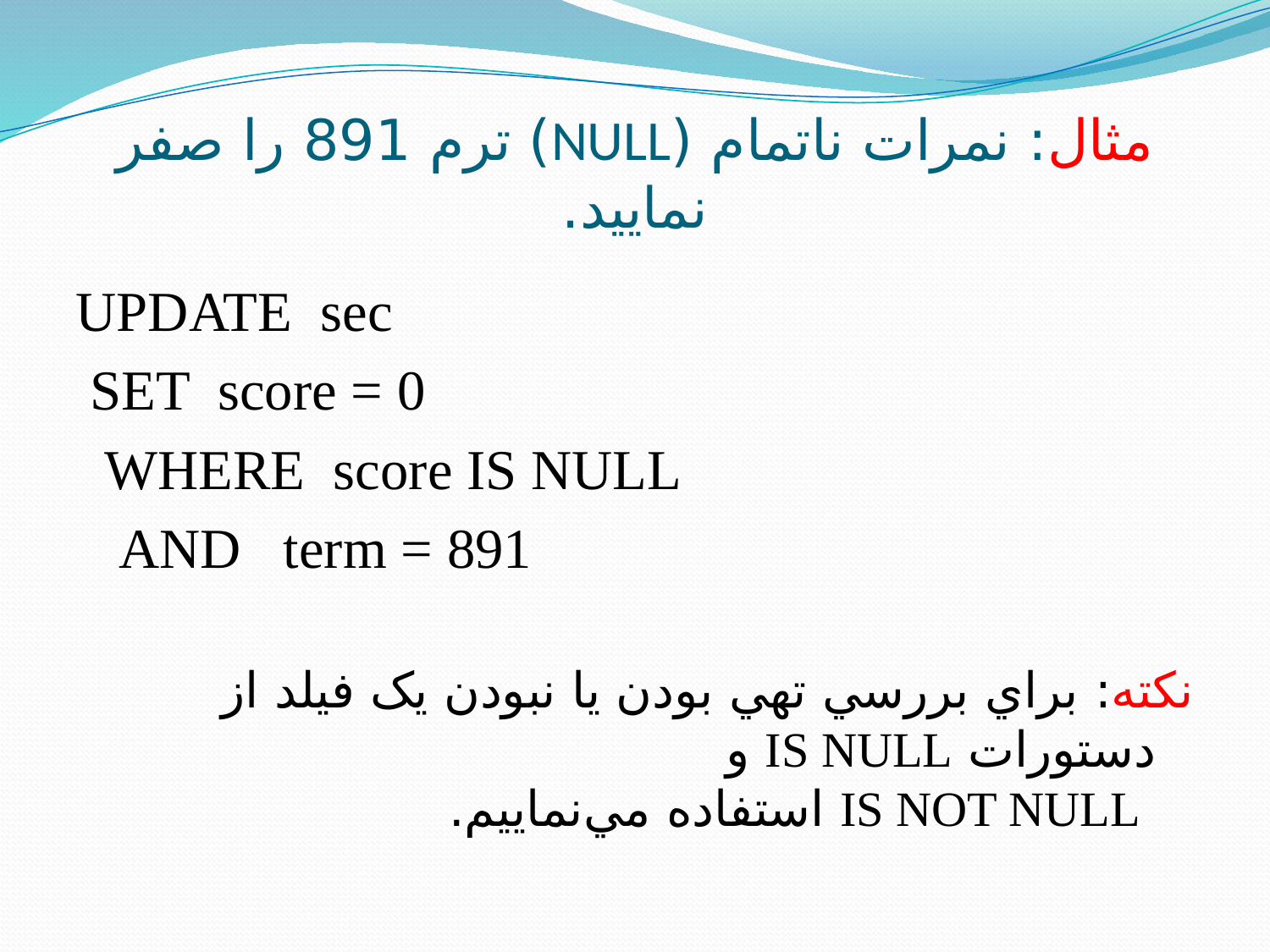

# مثال: نمرات ناتمام (NULL) ترم 891 را صفر نماييد.
UPDATE  sec
 SET  score = 0
  WHERE  score IS NULL
   AND   term = 891

نکته: براي بررسي تهي بودن يا نبودن يک فيلد از دستورات IS NULL و
 IS NOT NULL استفاده مي‌نماييم.